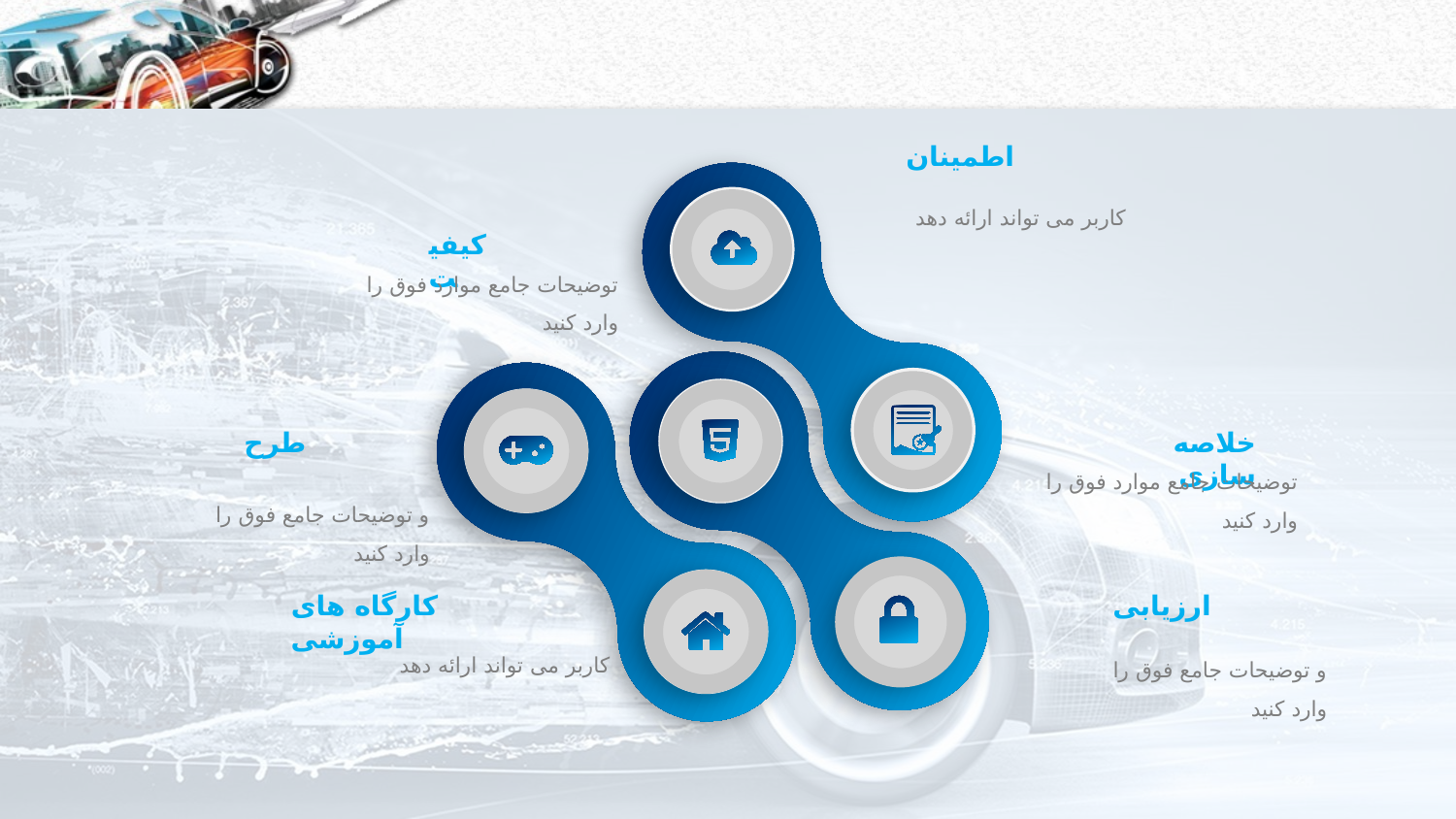

#

اطمینان
کاربر می تواند ارائه دهد

کیفیت

توضیحات جامع موارد فوق را وارد کنید

خلاصه سازی
طرح

توضیحات جامع موارد فوق را وارد کنید
و توضیحات جامع فوق را وارد کنید

ارزیابی
کارگاه های آموزشی

کاربر می تواند ارائه دهد
و توضیحات جامع فوق را وارد کنید